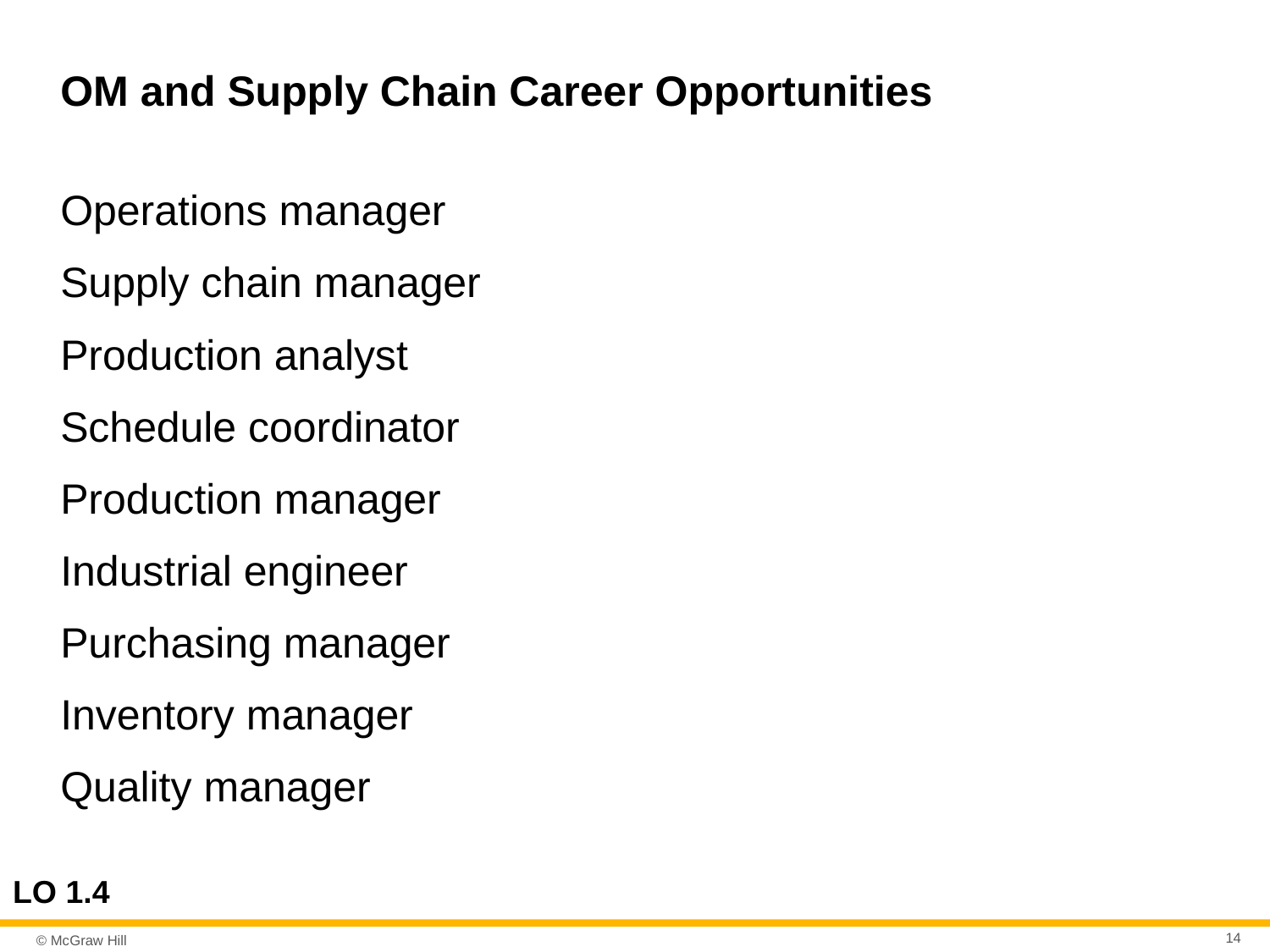

# OM and Supply Chain Career Opportunities
Operations manager
Supply chain manager
Production analyst
Schedule coordinator
Production manager
Industrial engineer
Purchasing manager
Inventory manager
Quality manager
LO 1.4